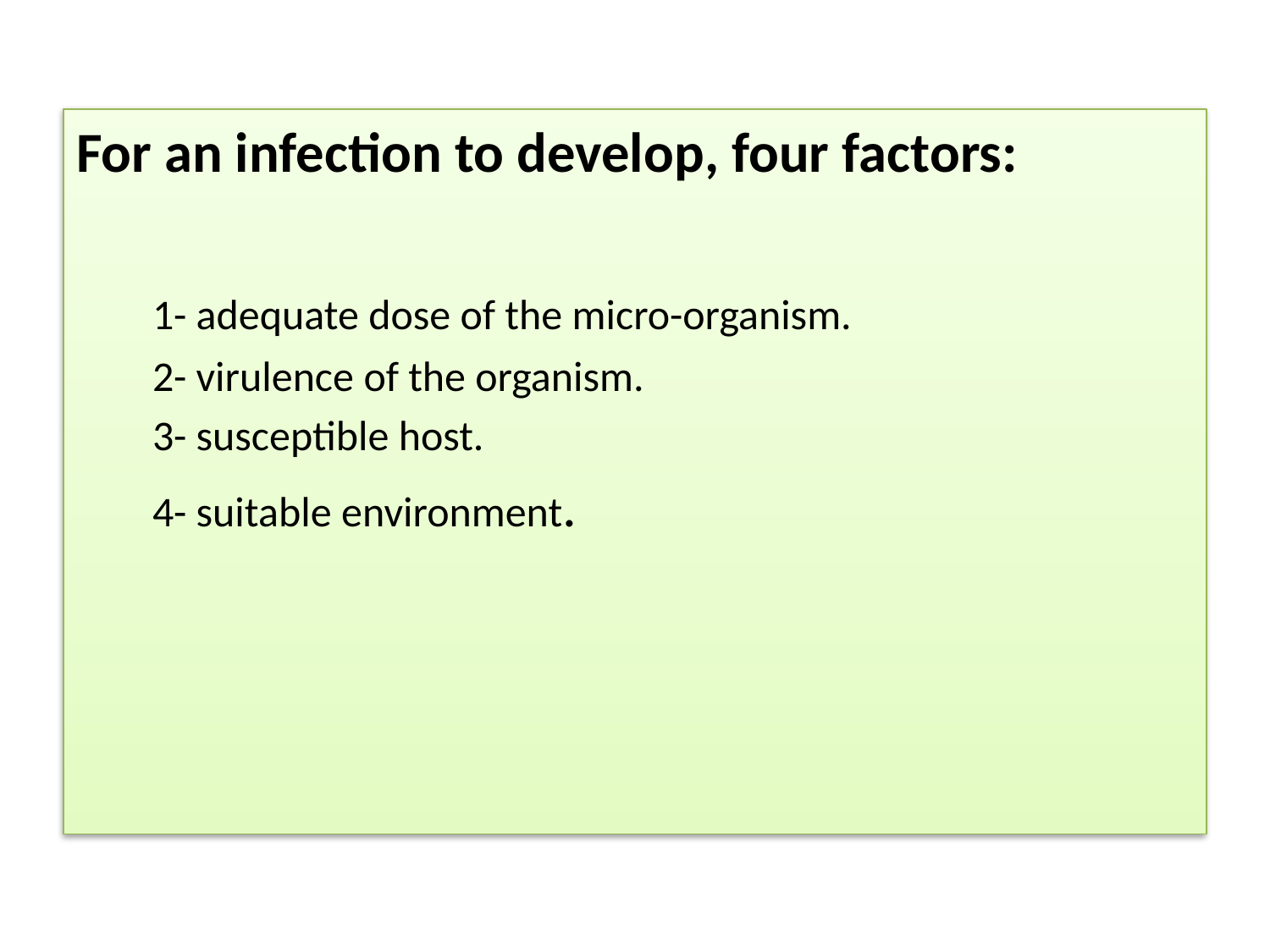

#
For an infection to develop, four factors:

      1- adequate dose of the micro-organism.
        2- virulence of the organism.
        3- susceptible host.
        4- suitable environment.